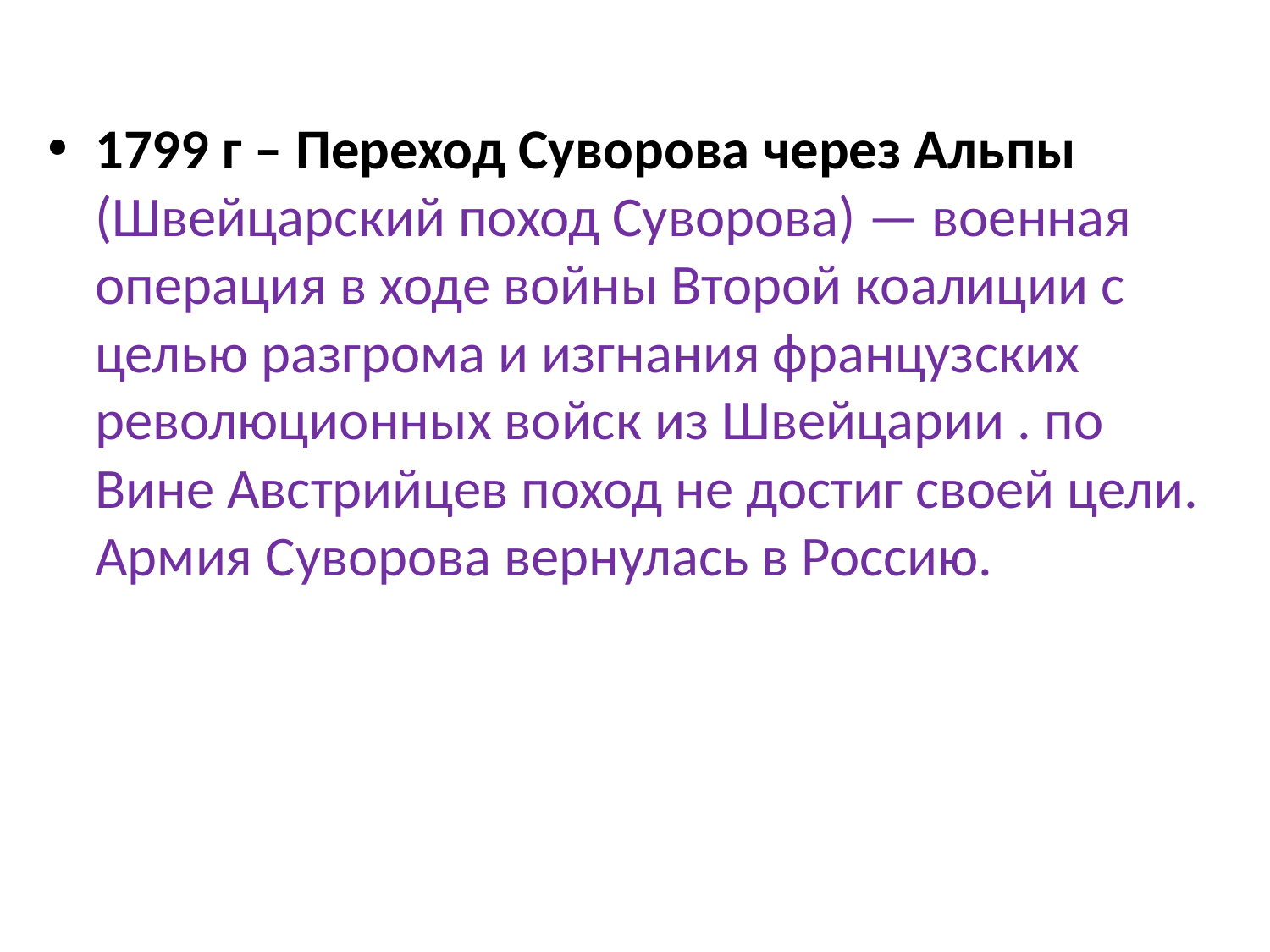

1799 г – Переход Суворова через Альпы (Швейцарский поход Суворова) — военная операция в ходе войны Второй коалиции с целью разгрома и изгнания французских революционных войск из Швейцарии . по Вине Австрийцев поход не достиг своей цели. Армия Суворова вернулась в Россию.